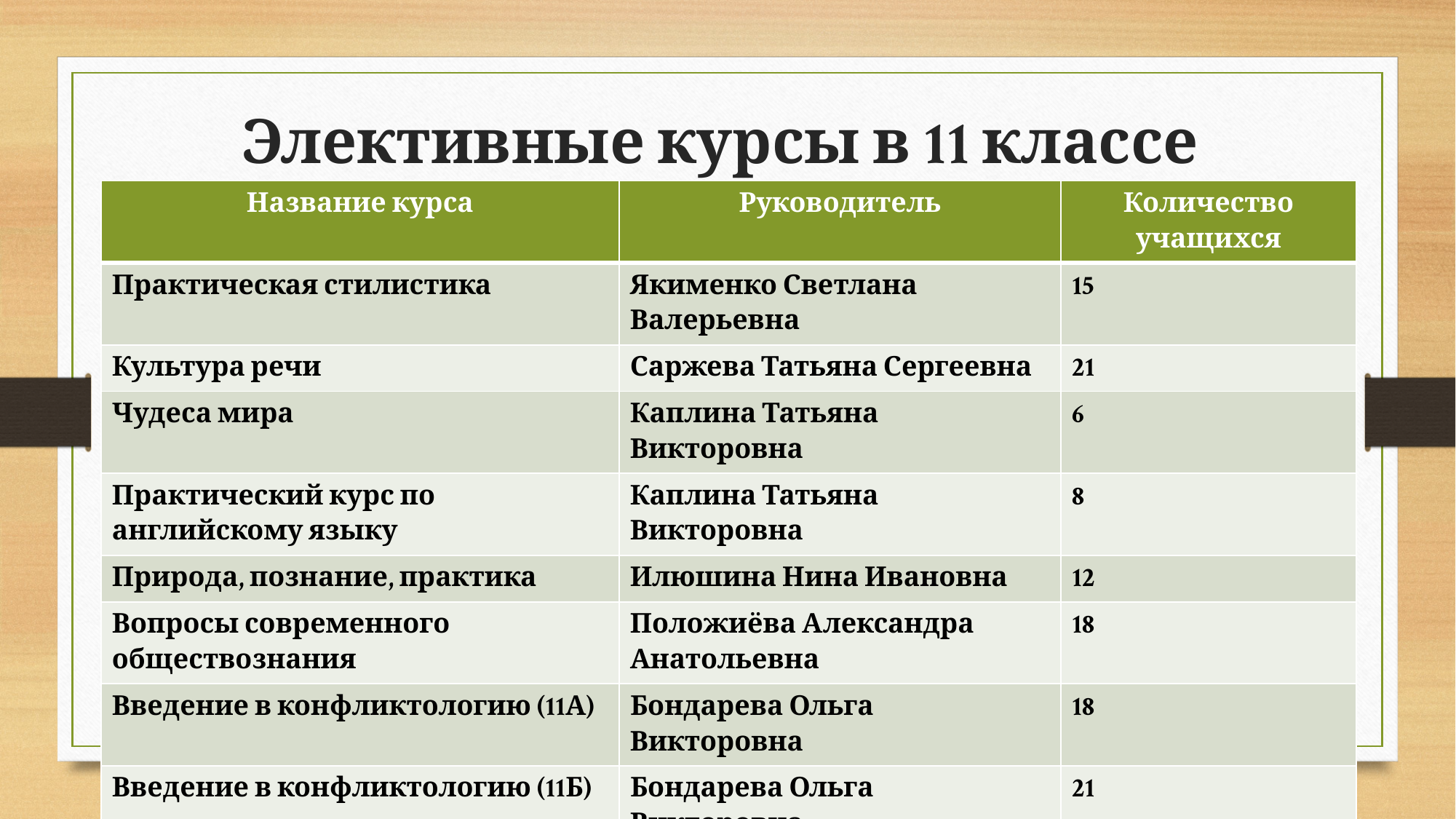

# Элективные курсы в 11 классе
| Название курса | Руководитель | Количество учащихся |
| --- | --- | --- |
| Практическая стилистика | Якименко Светлана Валерьевна | 15 |
| Культура речи | Саржева Татьяна Сергеевна | 21 |
| Чудеса мира | Каплина Татьяна Викторовна | 6 |
| Практический курс по английскому языку | Каплина Татьяна Викторовна | 8 |
| Природа, познание, практика | Илюшина Нина Ивановна | 12 |
| Вопросы современного обществознания | Положиёва Александра Анатольевна | 18 |
| Введение в конфликтологию (11А) | Бондарева Ольга Викторовна | 18 |
| Введение в конфликтологию (11Б) | Бондарева Ольга Викторовна | 21 |
| Клетка – основная единица строения | Бондарева Тамара Васильевна | 11 |
| От простого – к сложному | Черемисова Оксана Фёдоровна | 21 |